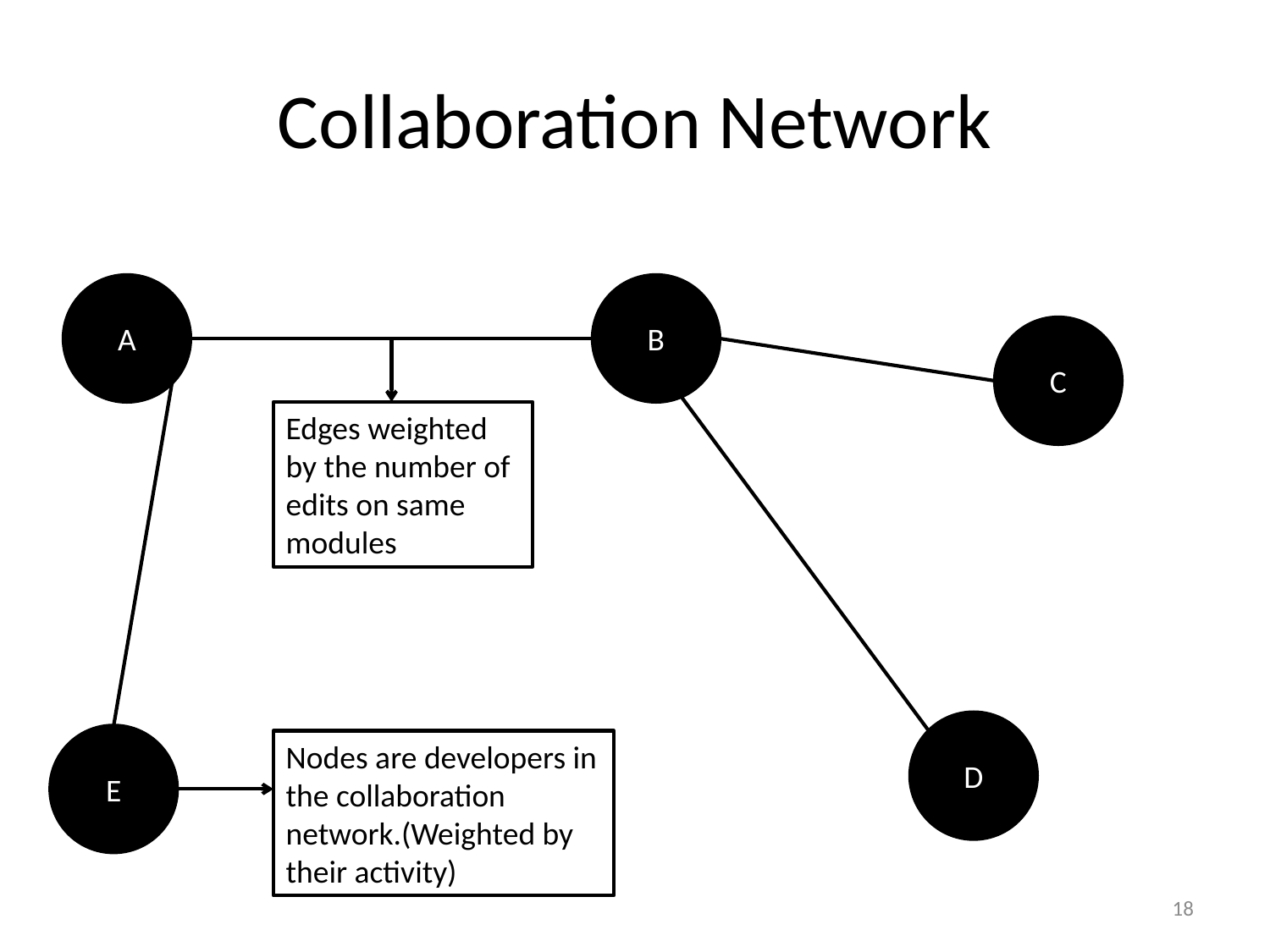

# Collaboration Network
A
B
C
Edges weighted by the number of edits on same modules
D
E
Nodes are developers in the collaboration network.(Weighted by their activity)
18